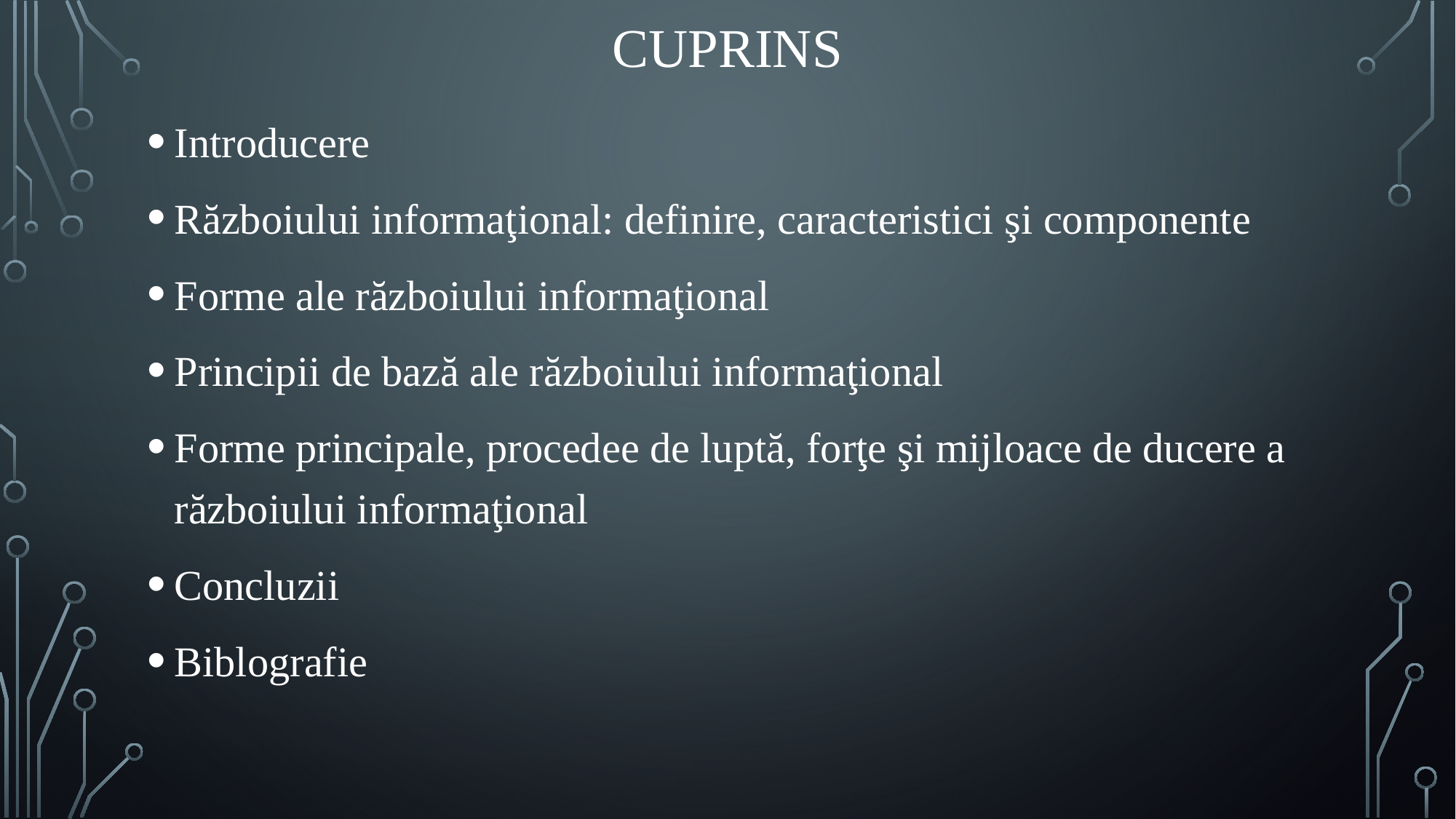

# cuprins
Introducere
Războiului informaţional: definire, caracteristici şi componente
Forme ale războiului informaţional
Principii de bază ale războiului informaţional
Forme principale, procedee de luptă, forţe şi mijloace de ducere a războiului informaţional
Concluzii
Biblografie